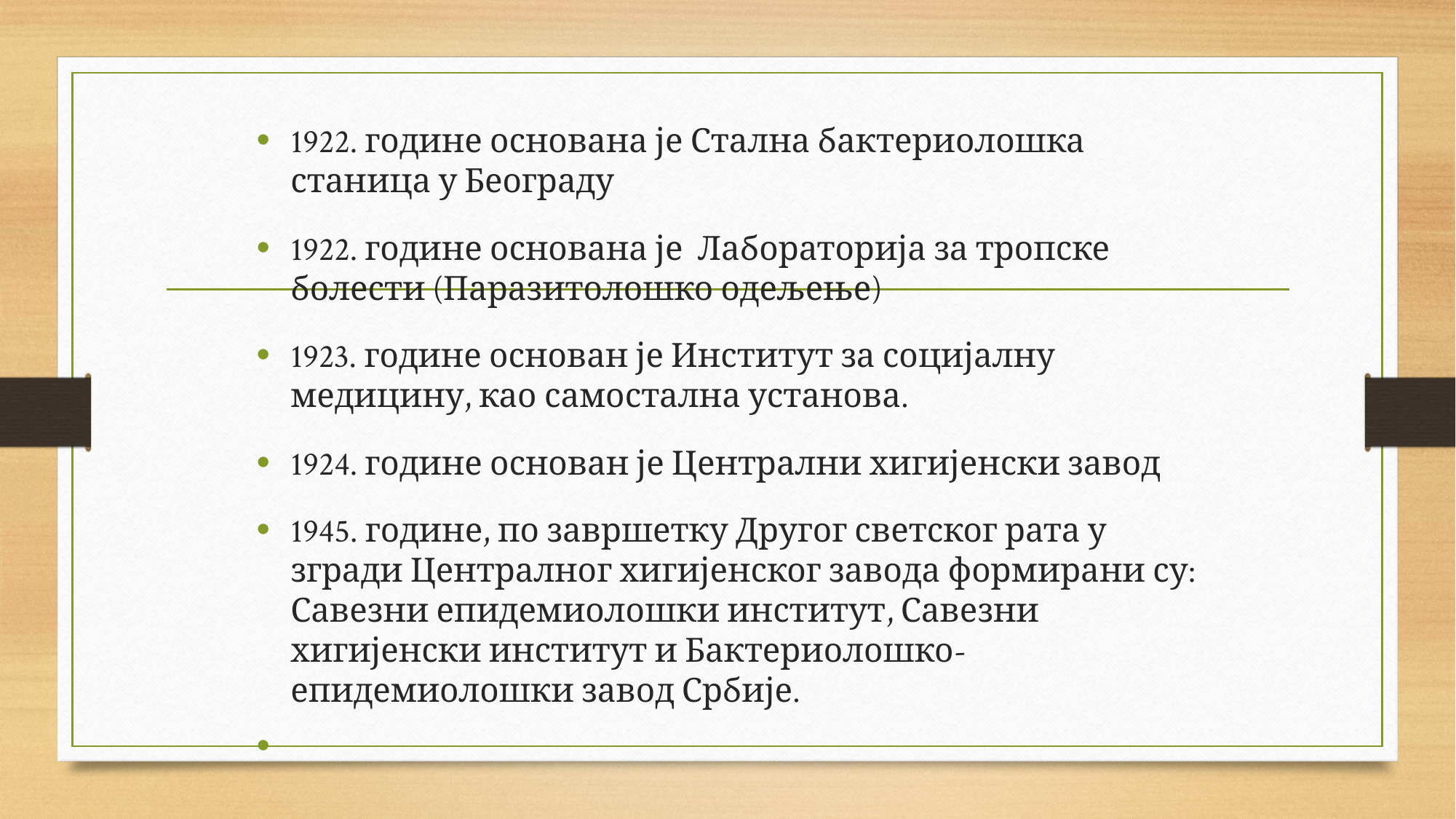

1922. године основана је Стална бактериолошка станица у Београду
1922. године основана је  Лабораторија за тропске болести (Паразитолошко одељење)
1923. године основан је Институт за социјалну медицину, као самостална установа.
1924. године основан је Централни хигијенски завод
1945. године, по завршетку Другог светског рата у згради Централног хигијенског завода формирани су: Савезни епидемиолошки институт, Савезни хигијенски институт и Бактериолошко-епидемиолошки завод Србије.